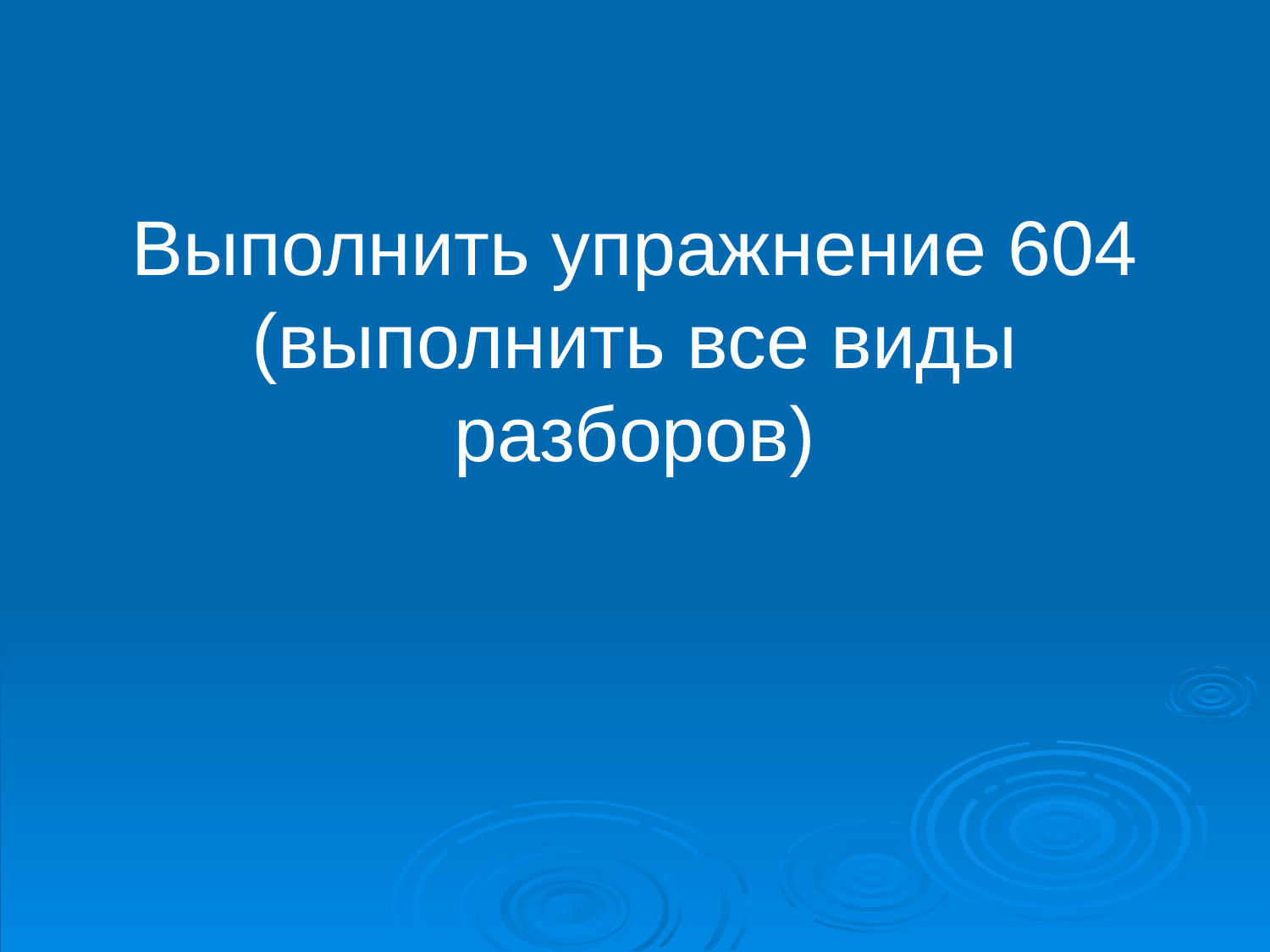

# Выполнить упражнение 604 (выполнить все виды разборов)